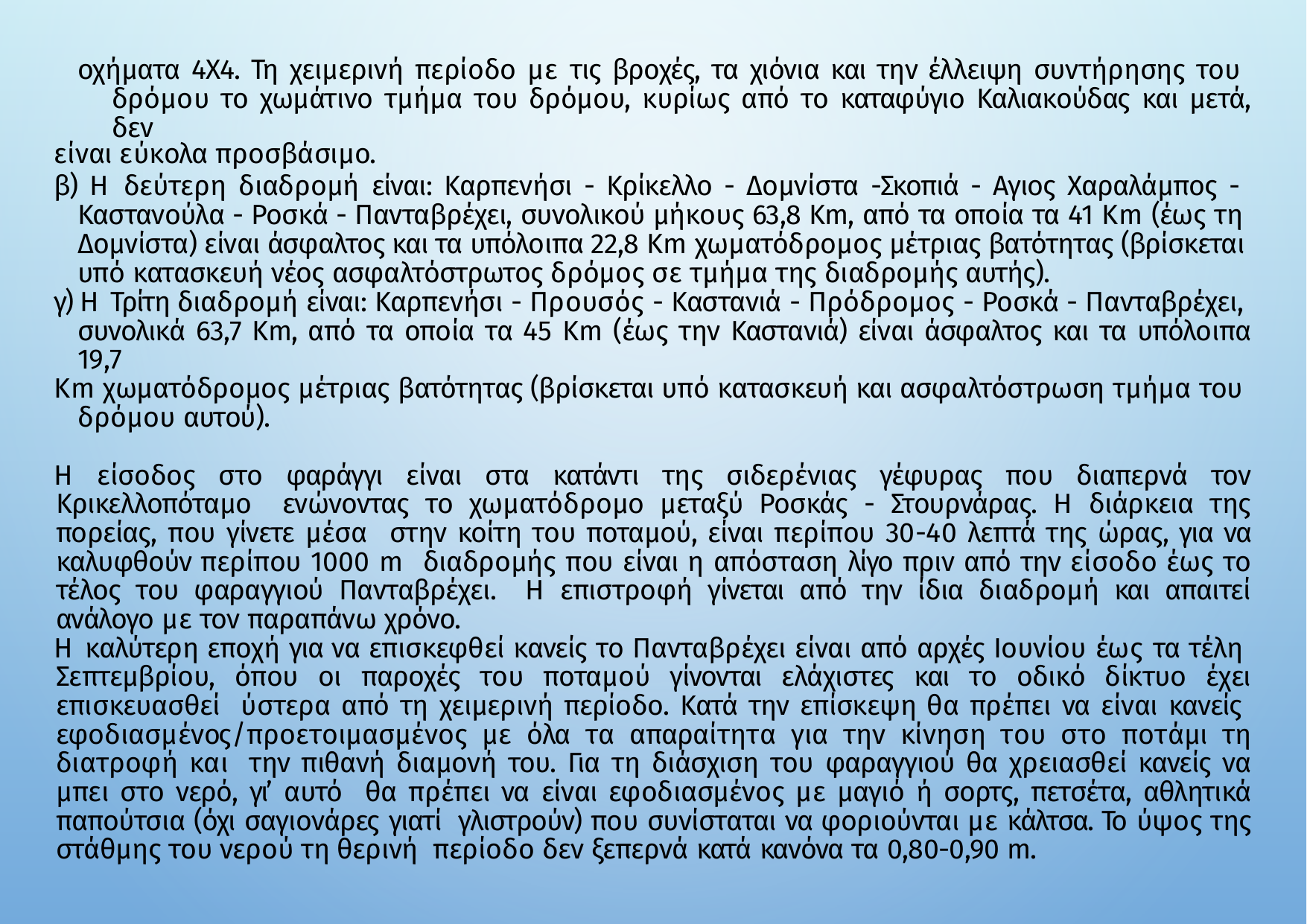

οχήματα 4Χ4. Τη χειμερινή περίοδο με τις βροχές, τα χιόνια και την έλλειψη συντήρησης του  δρόμου το χωμάτινο τμήμα του δρόμου, κυρίως από το καταφύγιο Καλιακούδας και μετά, δεν
είναι εύκολα προσβάσιμο.
β) Η δεύτερη διαδρομή είναι: Καρπενήσι - Κρίκελλο - Δομνίστα -Σκοπιά - Αγιος Χαραλάμπος -  Καστανούλα - Ροσκά - Πανταβρέχει, συνολικού μήκους 63,8 Km, από τα οποία τα 41 Km (έως τη  Δομνίστα) είναι άσφαλτος και τα υπόλοιπα 22,8 Km χωματόδρομος μέτριας βατότητας (βρίσκεται  υπό κατασκευή νέος ασφαλτόστρωτος δρόμος σε τμήμα της διαδρομής αυτής).
γ) Η Τρίτη διαδρομή είναι: Καρπενήσι - Προυσός - Καστανιά - Πρόδρομος - Ροσκά - Πανταβρέχει,  συνολικά 63,7 Km, από τα οποία τα 45 Km (έως την Καστανιά) είναι άσφαλτος και τα υπόλοιπα 19,7
Km χωματόδρομος μέτριας βατότητας (βρίσκεται υπό κατασκευή και ασφαλτόστρωση τμήμα του  δρόμου αυτού).
Η είσοδος στο φαράγγι είναι στα κατάντι της σιδερένιας γέφυρας που διαπερνά τον Κρικελλοπόταμο  ενώνοντας το χωματόδρομο μεταξύ Ροσκάς - Στουρνάρας. Η διάρκεια της πορείας, που γίνετε μέσα  στην κοίτη του ποταμού, είναι περίπου 30-40 λεπτά της ώρας, για να καλυφθούν περίπου 1000 m  διαδρομής που είναι η απόσταση λίγο πριν από την είσοδο έως το τέλος του φαραγγιού Πανταβρέχει.  Η επιστροφή γίνεται από την ίδια διαδρομή και απαιτεί ανάλογο με τον παραπάνω χρόνο.
Η καλύτερη εποχή για να επισκεφθεί κανείς το Πανταβρέχει είναι από αρχές Ιουνίου έως τα τέλη  Σεπτεμβρίου, όπου οι παροχές του ποταμού γίνονται ελάχιστες και το οδικό δίκτυο έχει επισκευασθεί  ύστερα από τη χειμερινή περίοδο. Κατά την επίσκεψη θα πρέπει να είναι κανείς  εφοδιασμένος/προετοιμασμένος με όλα τα απαραίτητα για την κίνηση του στο ποτάμι τη διατροφή και  την πιθανή διαμονή του. Για τη διάσχιση του φαραγγιού θα χρειασθεί κανείς να μπει στο νερό, γι’ αυτό  θα πρέπει να είναι εφοδιασμένος με μαγιό ή σορτς, πετσέτα, αθλητικά παπούτσια (όχι σαγιονάρες γιατί  γλιστρούν) που συνίσταται να φοριούνται με κάλτσα. Το ύψος της στάθμης του νερού τη θερινή  περίοδο δεν ξεπερνά κατά κανόνα τα 0,80-0,90 m.